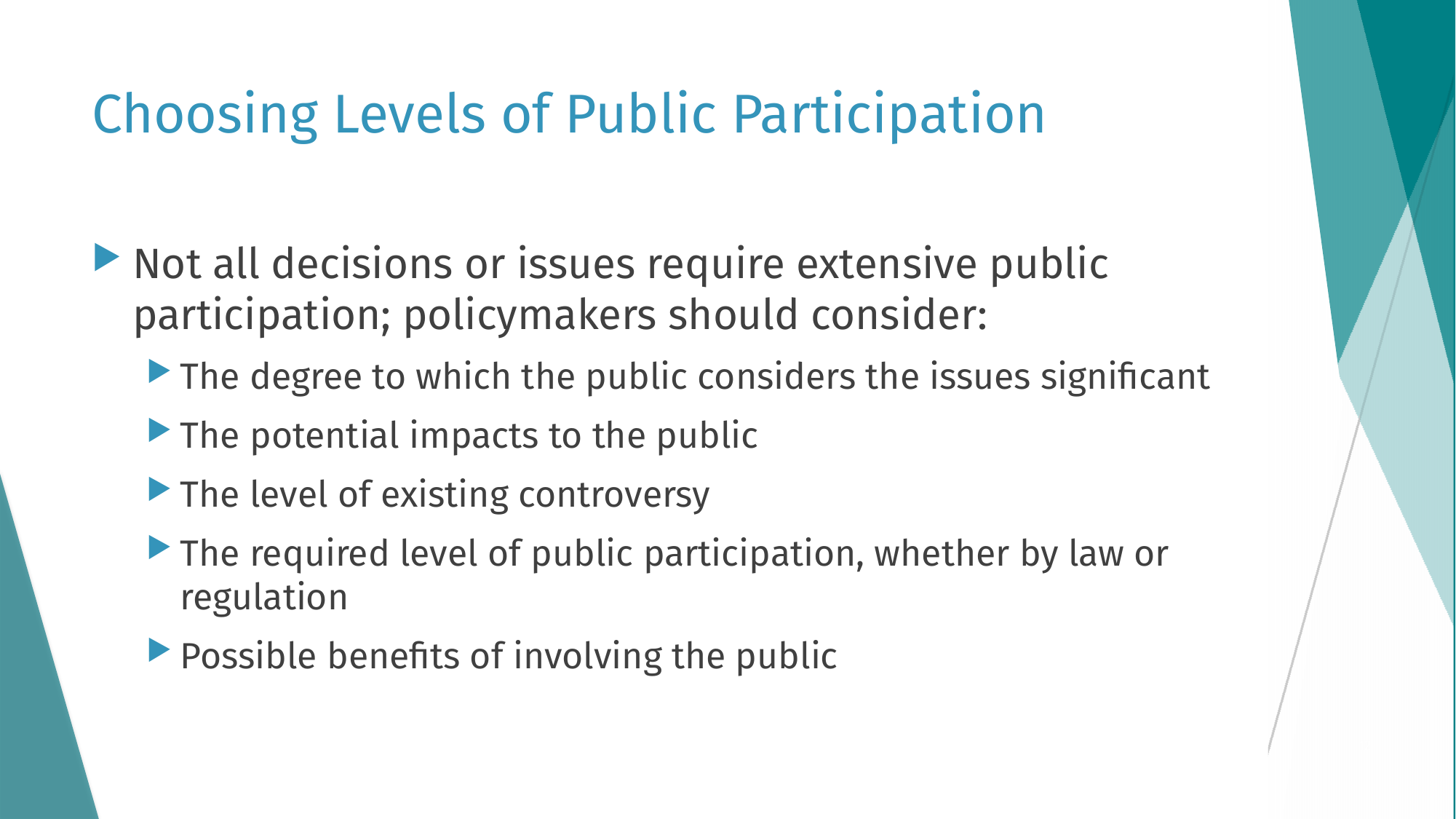

# Choosing Levels of Public Participation
Not all decisions or issues require extensive public participation; policymakers should consider:
The degree to which the public considers the issues significant
The potential impacts to the public
The level of existing controversy
The required level of public participation, whether by law or regulation
Possible benefits of involving the public
12